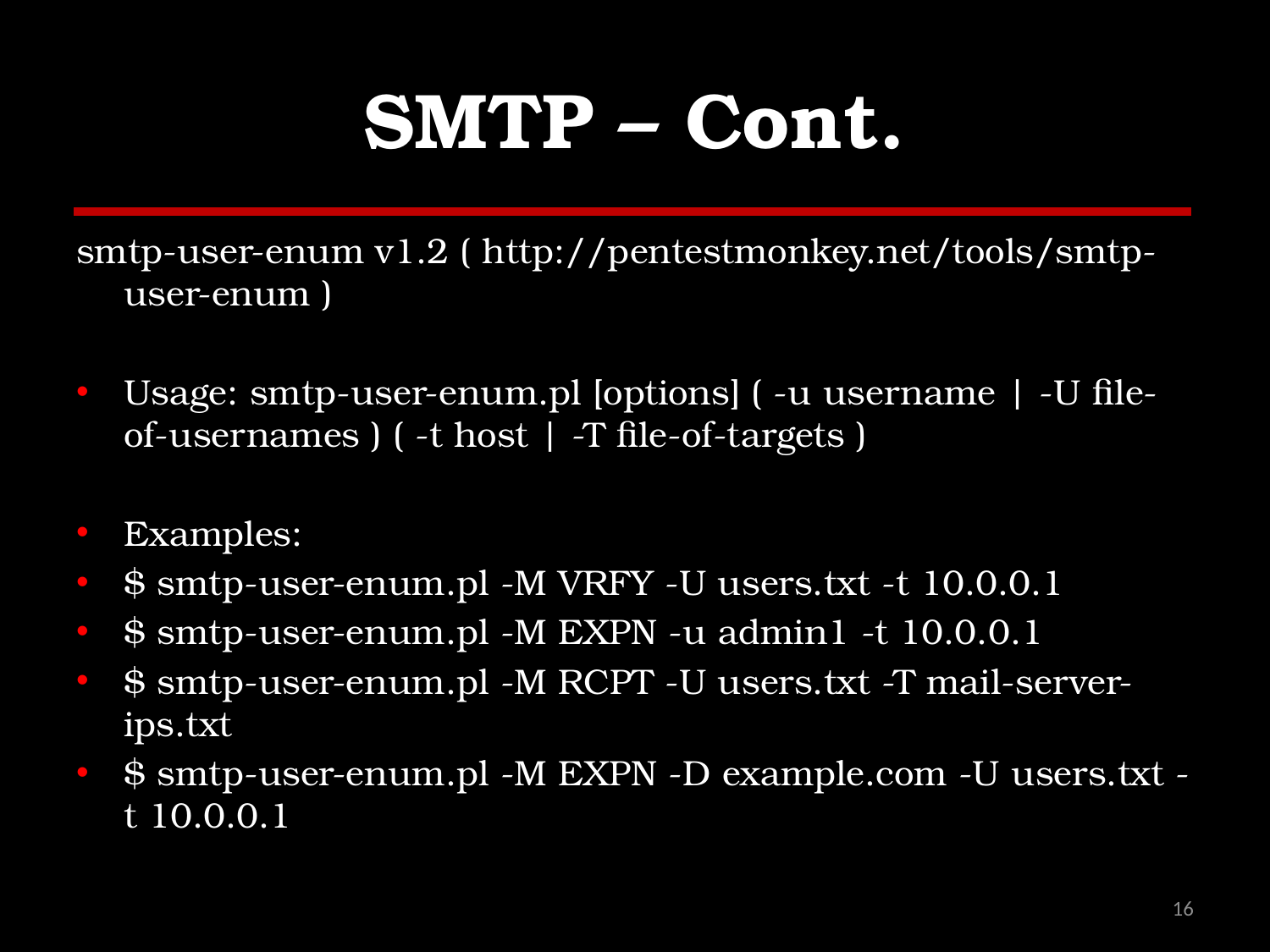

# SMTP – Cont.
smtp-user-enum v1.2 ( http://pentestmonkey.net/tools/smtp-user-enum )

Usage: smtp-user-enum.pl [options] ( -u username | -U file-of-usernames ) ( -t host | -T file-of-targets )

Examples:
$ smtp-user-enum.pl -M VRFY -U users.txt -t 10.0.0.1
$ smtp-user-enum.pl -M EXPN -u admin1 -t 10.0.0.1
$ smtp-user-enum.pl -M RCPT -U users.txt -T mail-server-ips.txt
$ smtp-user-enum.pl -M EXPN -D example.com -U users.txt -t 10.0.0.1
16